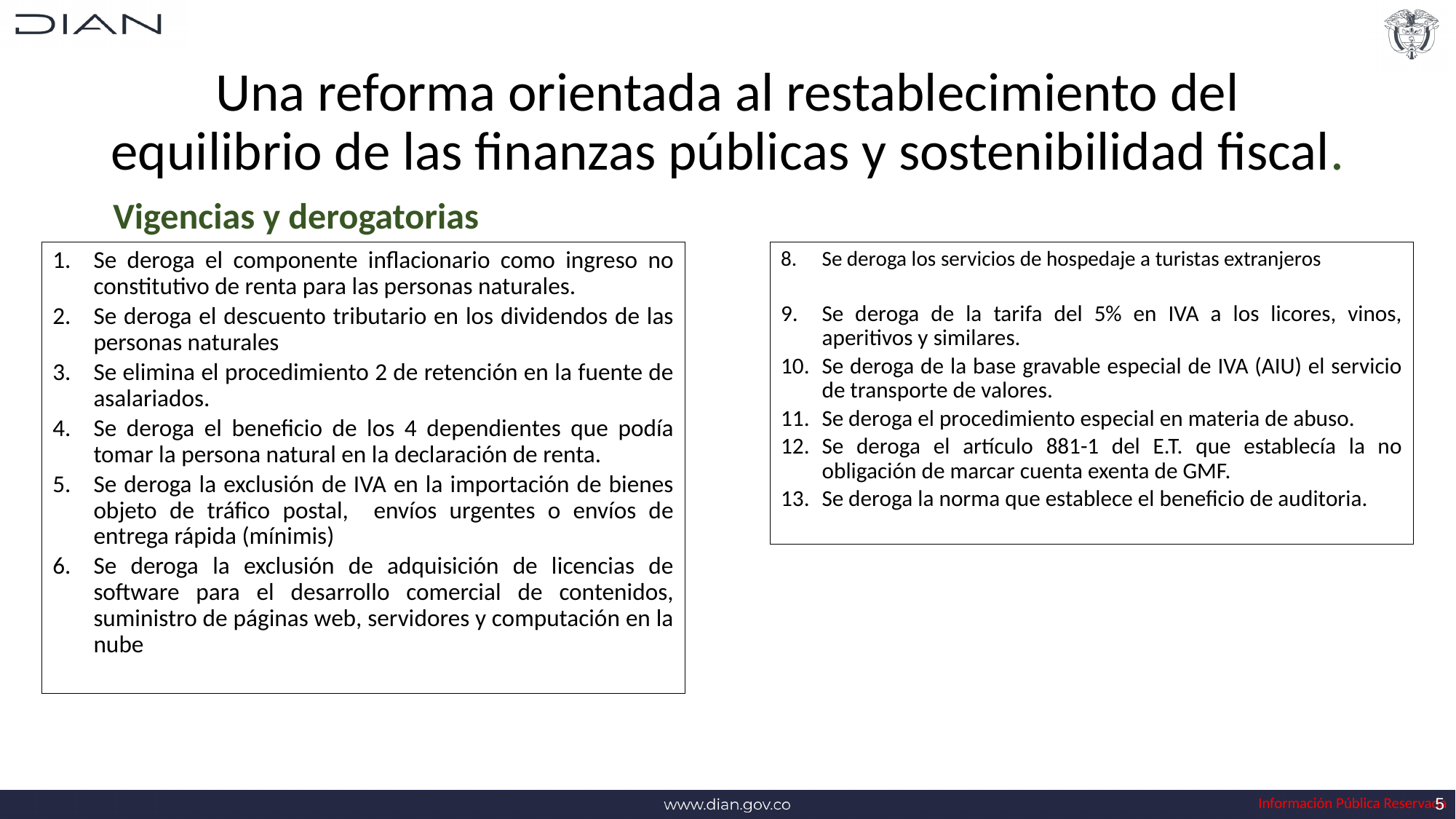

# Una reforma orientada al restablecimiento del equilibrio de las finanzas públicas y sostenibilidad fiscal.
Vigencias y derogatorias
Se deroga los servicios de hospedaje a turistas extranjeros

Se deroga de la tarifa del 5% en IVA a los licores, vinos, aperitivos y similares.
Se deroga de la base gravable especial de IVA (AIU) el servicio de transporte de valores.
Se deroga el procedimiento especial en materia de abuso.
Se deroga el artículo 881-1 del E.T. que establecía la no obligación de marcar cuenta exenta de GMF.
Se deroga la norma que establece el beneficio de auditoria.

Se deroga el componente inflacionario como ingreso no constitutivo de renta para las personas naturales.
Se deroga el descuento tributario en los dividendos de las personas naturales
Se elimina el procedimiento 2 de retención en la fuente de asalariados.
Se deroga el beneficio de los 4 dependientes que podía tomar la persona natural en la declaración de renta.
Se deroga la exclusión de IVA en la importación de bienes objeto de tráfico postal,  envíos urgentes o envíos de entrega rápida (mínimis)
Se deroga la exclusión de adquisición de licencias de software para el desarrollo comercial de contenidos, suministro de páginas web, servidores y computación en la nube

5